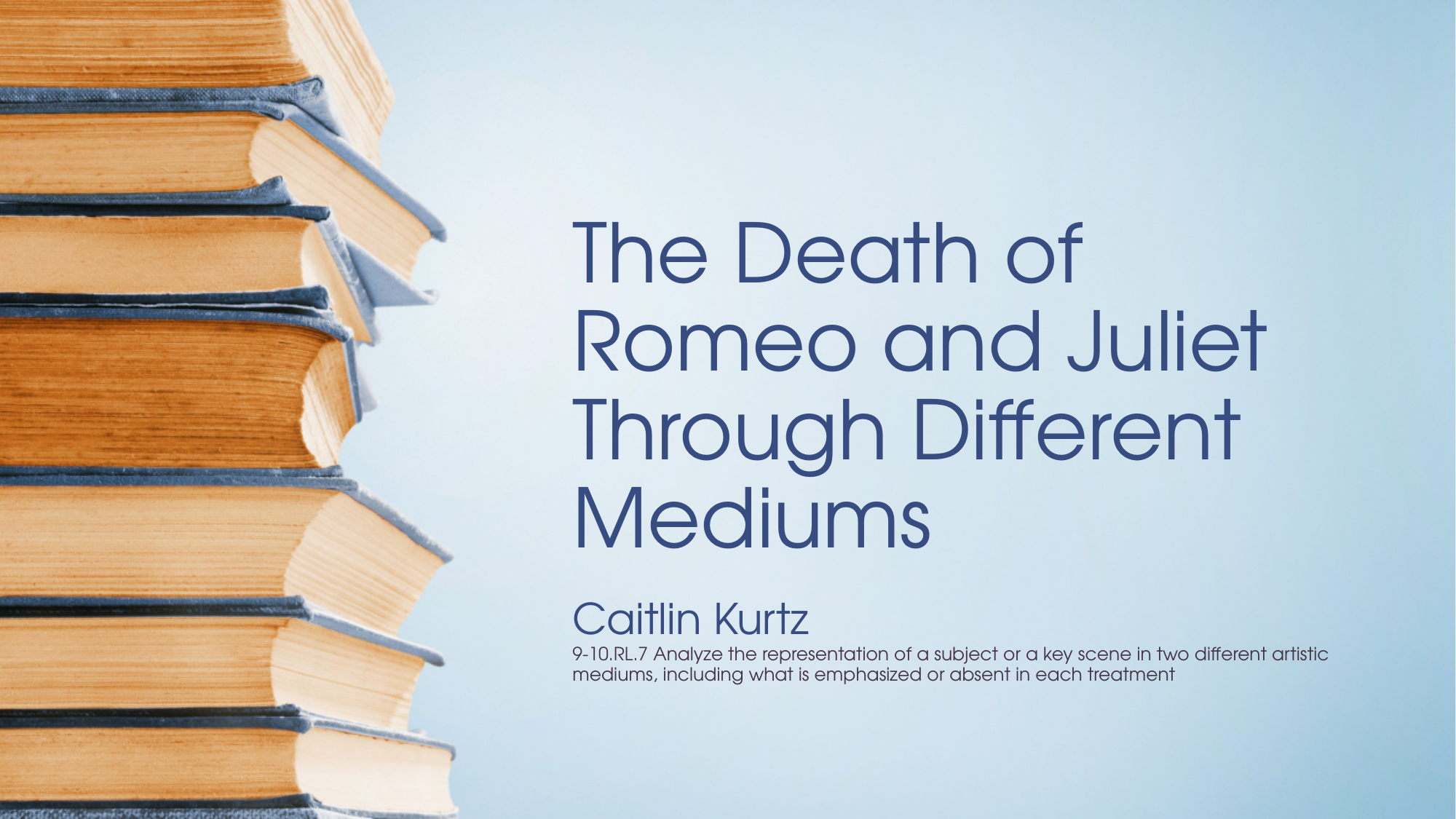

# The Death of Romeo and Juliet Through Different Mediums
Caitlin Kurtz
9-10.RL.7 Analyze the representation of a subject or a key scene in two different artistic mediums, including what is emphasized or absent in each treatment